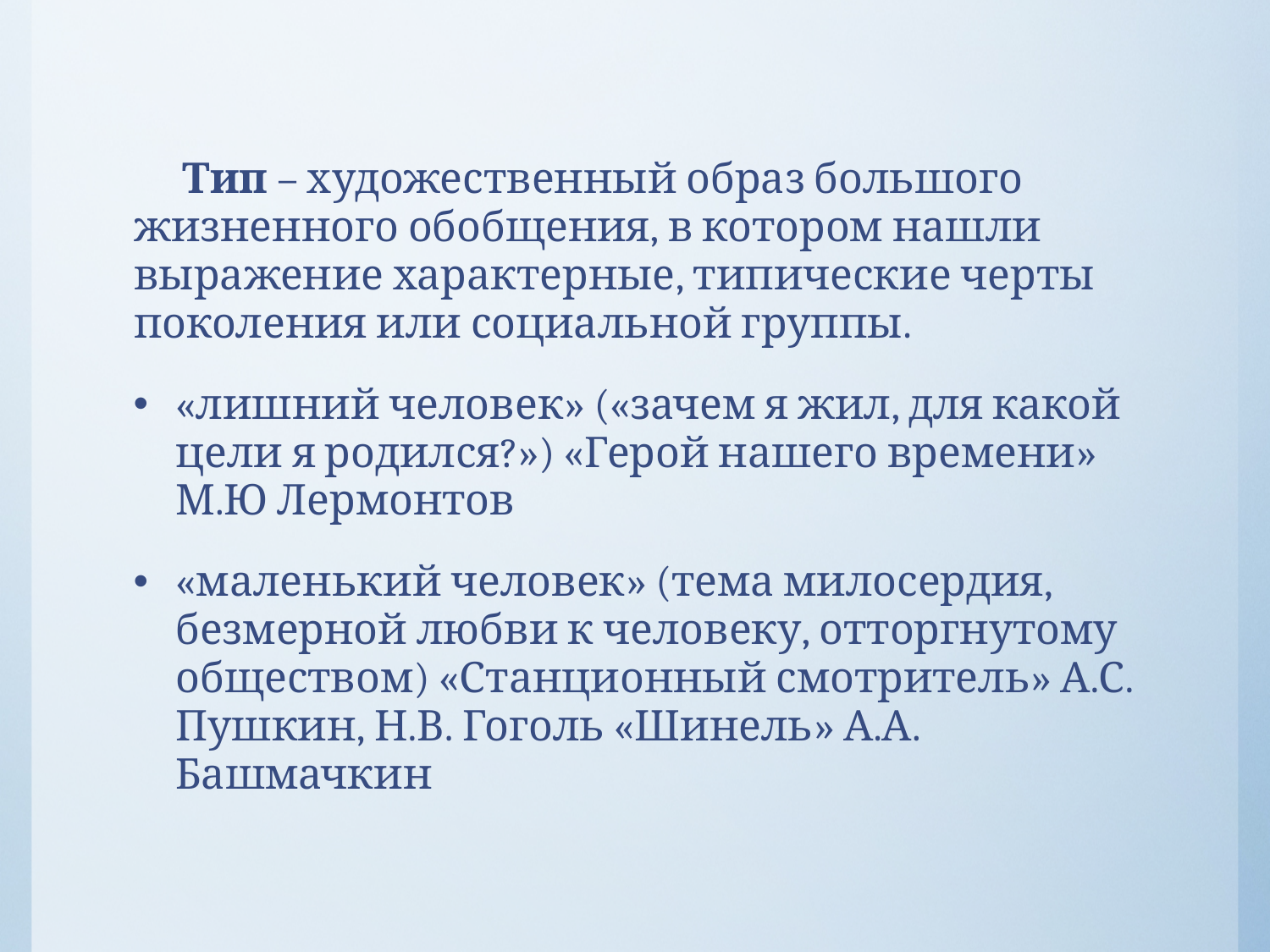

Тип – художественный образ большого жизненного обобщения, в котором нашли выражение характерные, типические черты поколения или социальной группы.
«лишний человек» («зачем я жил, для какой цели я родился?») «Герой нашего времени» М.Ю Лермонтов
«маленький человек» (тема милосердия, безмерной любви к человеку, отторгнутому обществом) «Станционный смотритель» А.С. Пушкин, Н.В. Гоголь «Шинель» А.А. Башмачкин